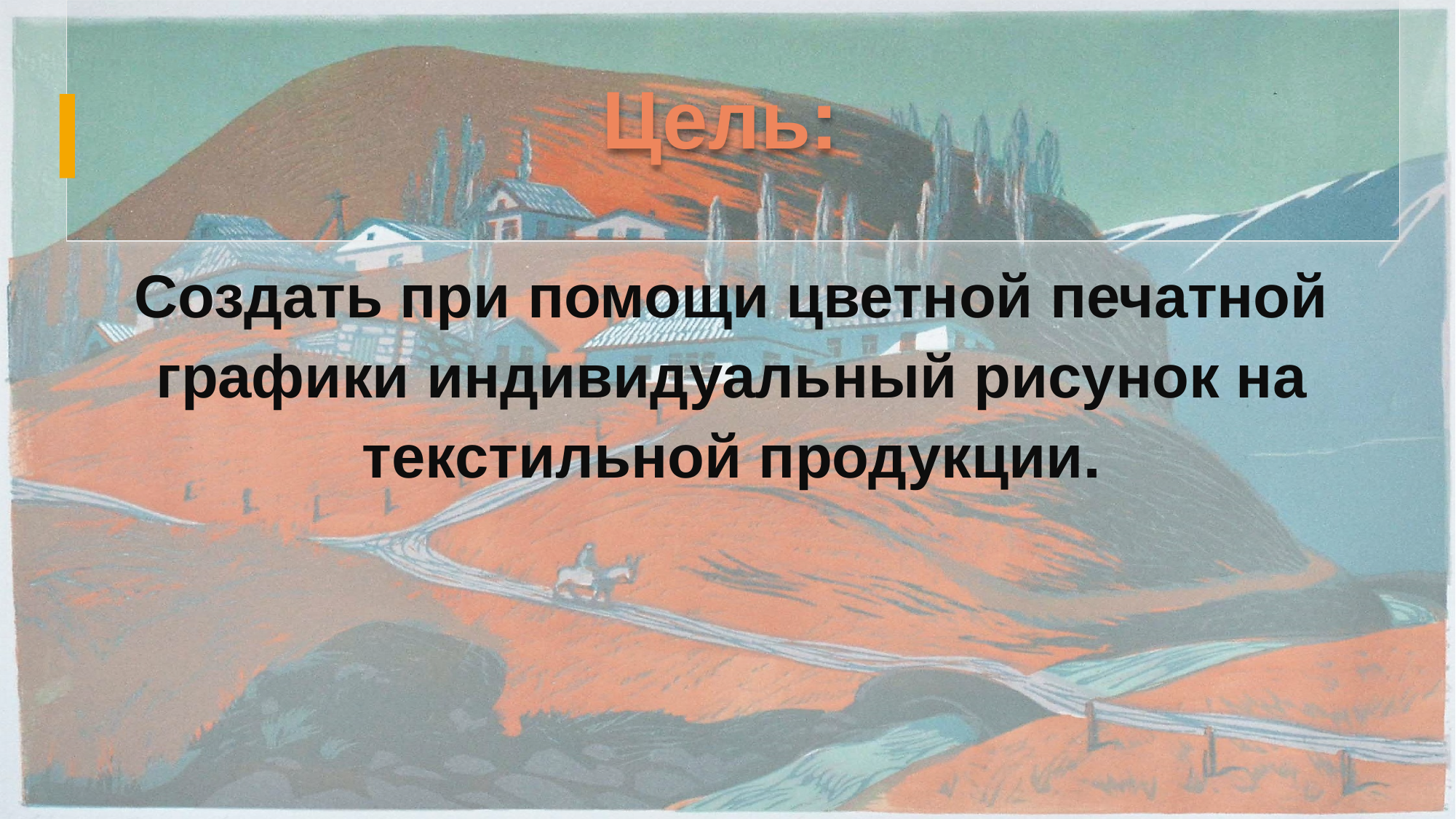

# Цель:
Создать при помощи цветной печатной графики индивидуальный рисунок на текстильной продукции.